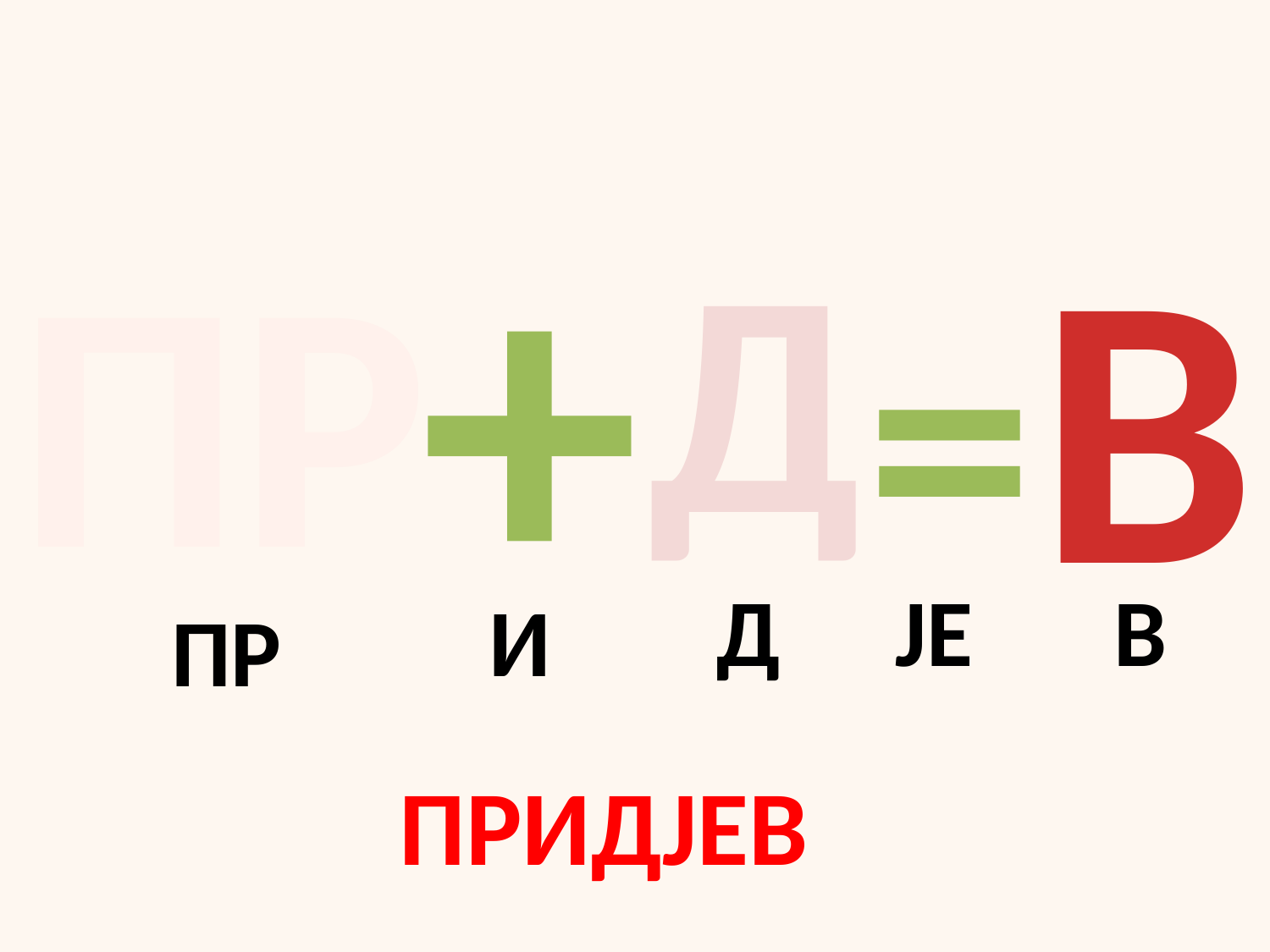

+
В
ПР
Д
=
Д
ЈЕ
В
И
ПР
ПРИДЈЕВ